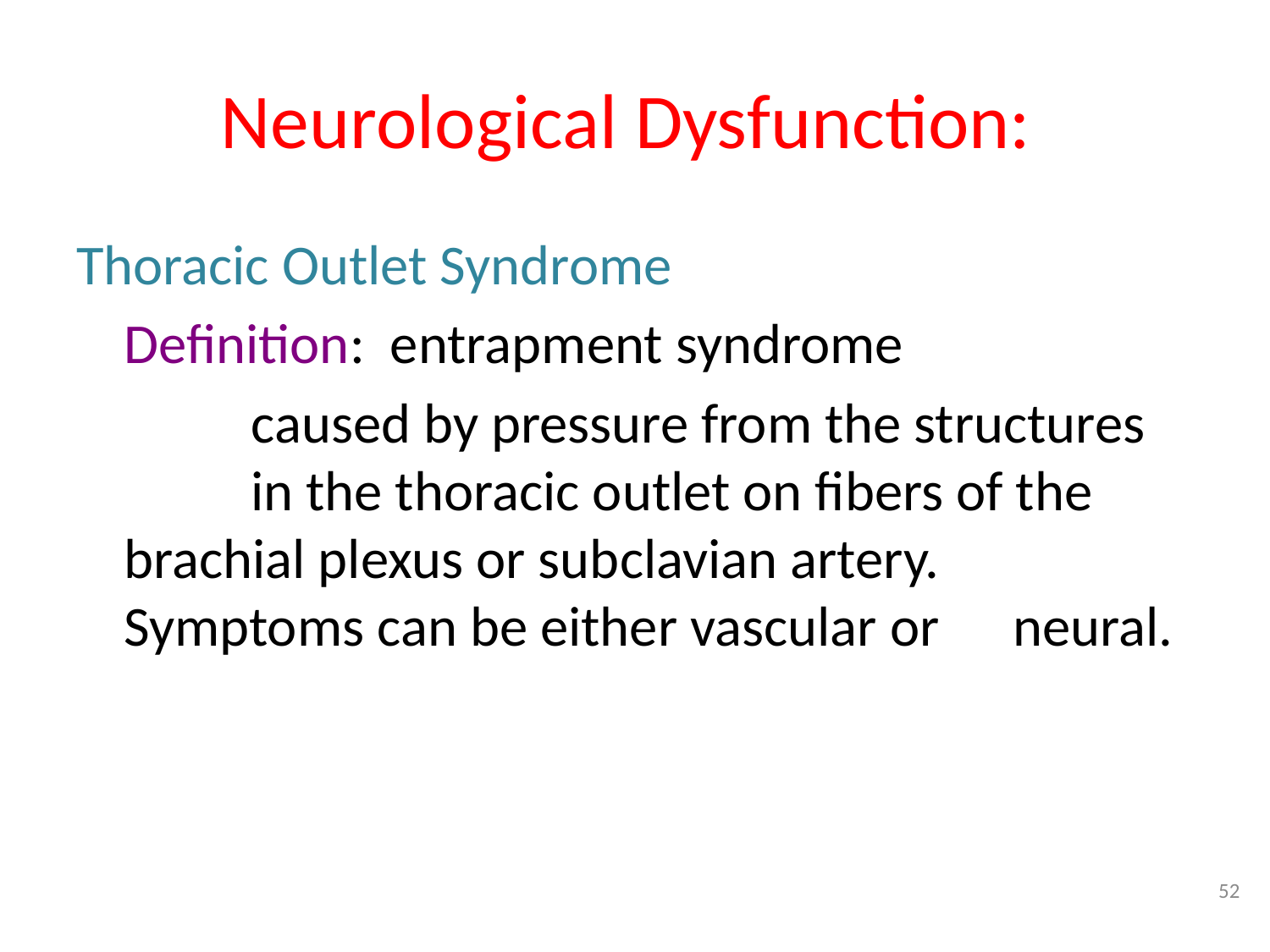

# Neurological Dysfunction:
Thoracic Outlet Syndrome
	Definition:  entrapment syndrome
		caused by pressure from the structures 	in the thoracic outlet on fibers of the 	brachial plexus or subclavian artery.  	Symptoms can be either vascular or 	neural.

52